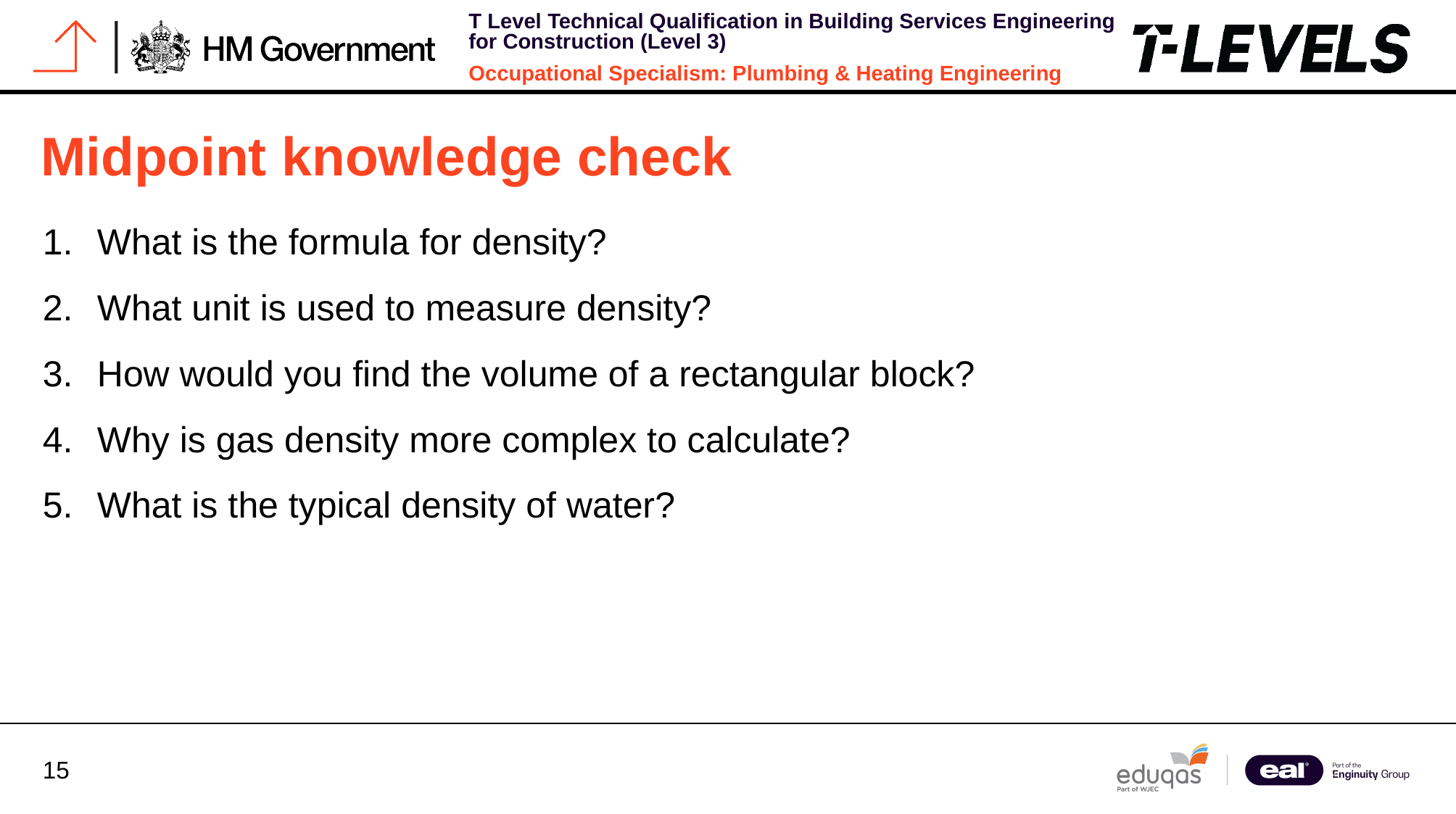

# Midpoint knowledge check
What is the formula for density?
What unit is used to measure density?
How would you find the volume of a rectangular block?
Why is gas density more complex to calculate?
What is the typical density of water?